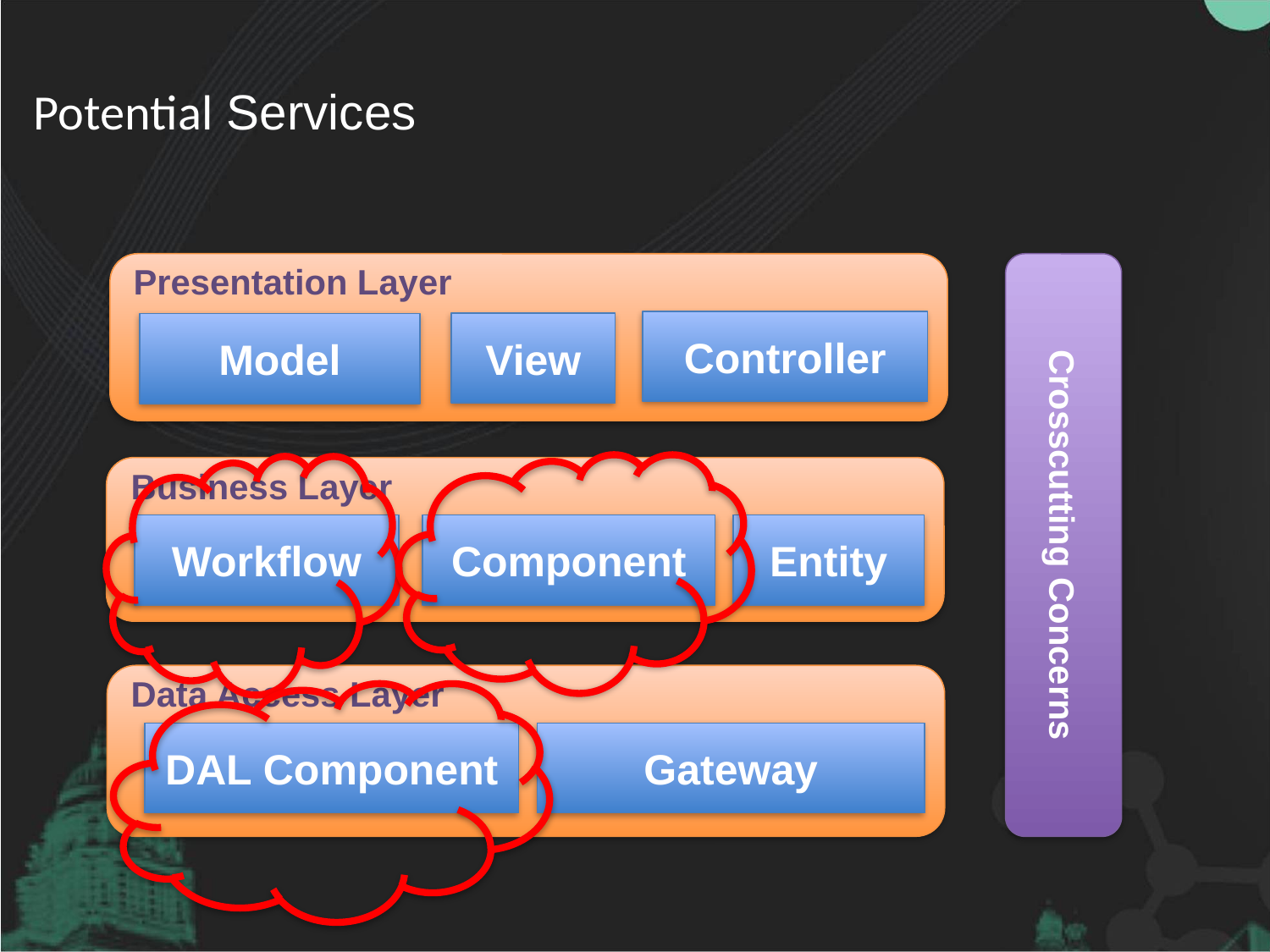

# Potential Services

Controller
View
Model
Presentation Layer
Crosscutting Concerns

Entity
Workflow
Component
Business Layer

Data Access Layer
DAL Component
Gateway